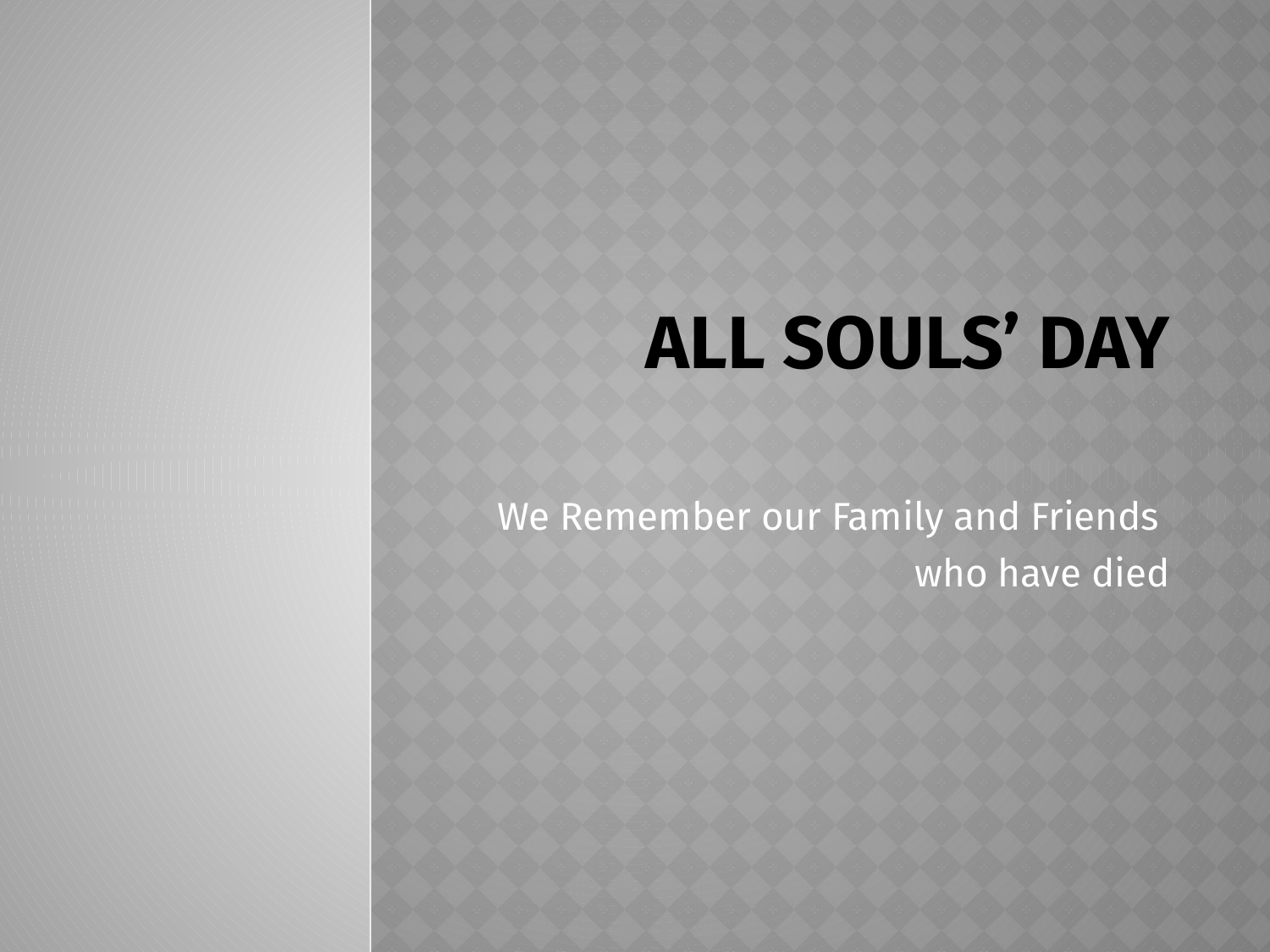

# All Souls’ Day
We Remember our Family and Friends
who have died